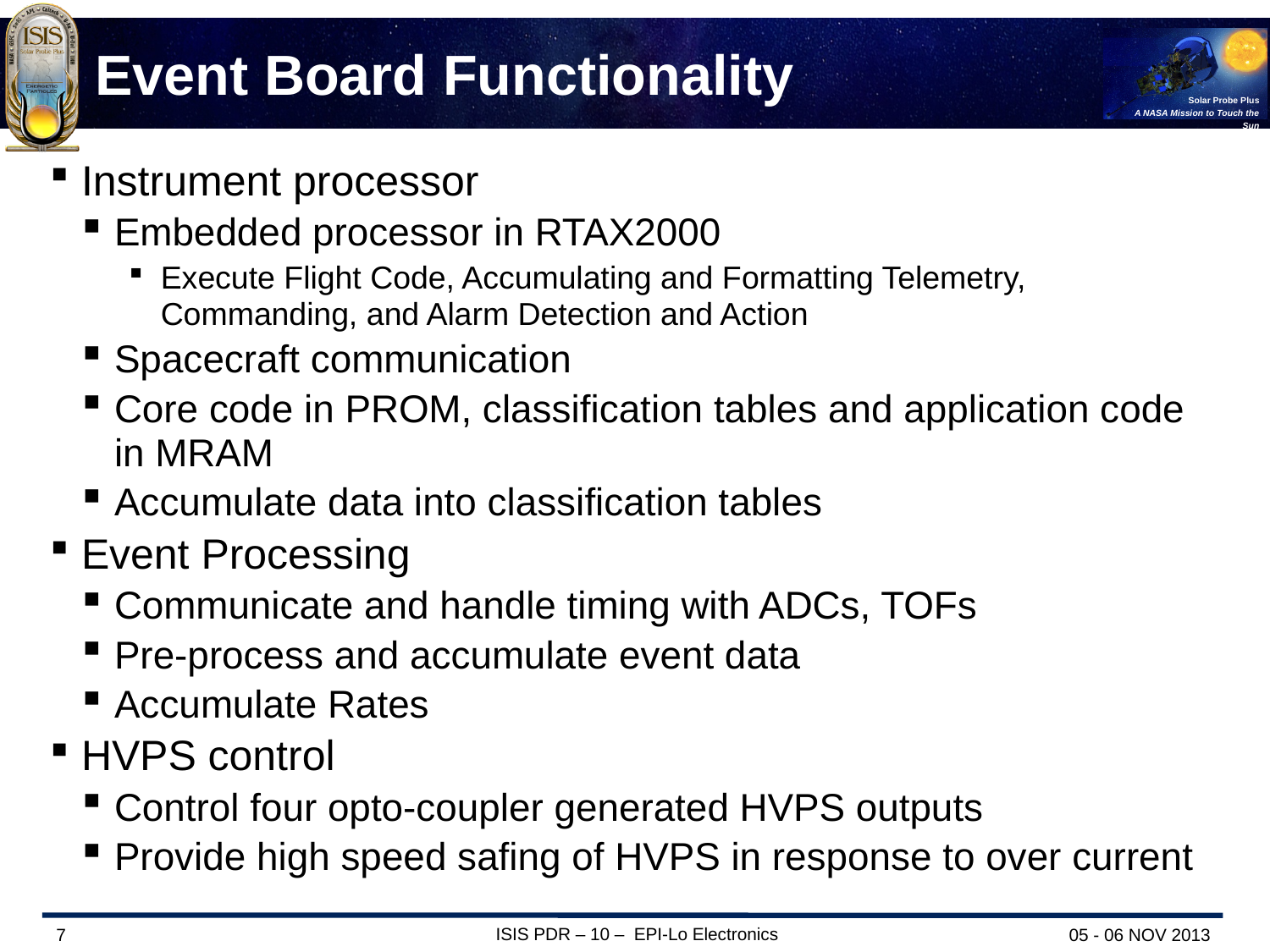

# Event Board Functionality
Instrument processor
Embedded processor in RTAX2000
Execute Flight Code, Accumulating and Formatting Telemetry, Commanding, and Alarm Detection and Action
Spacecraft communication
Core code in PROM, classification tables and application code in MRAM
Accumulate data into classification tables
Event Processing
Communicate and handle timing with ADCs, TOFs
Pre-process and accumulate event data
Accumulate Rates
HVPS control
Control four opto-coupler generated HVPS outputs
Provide high speed safing of HVPS in response to over current